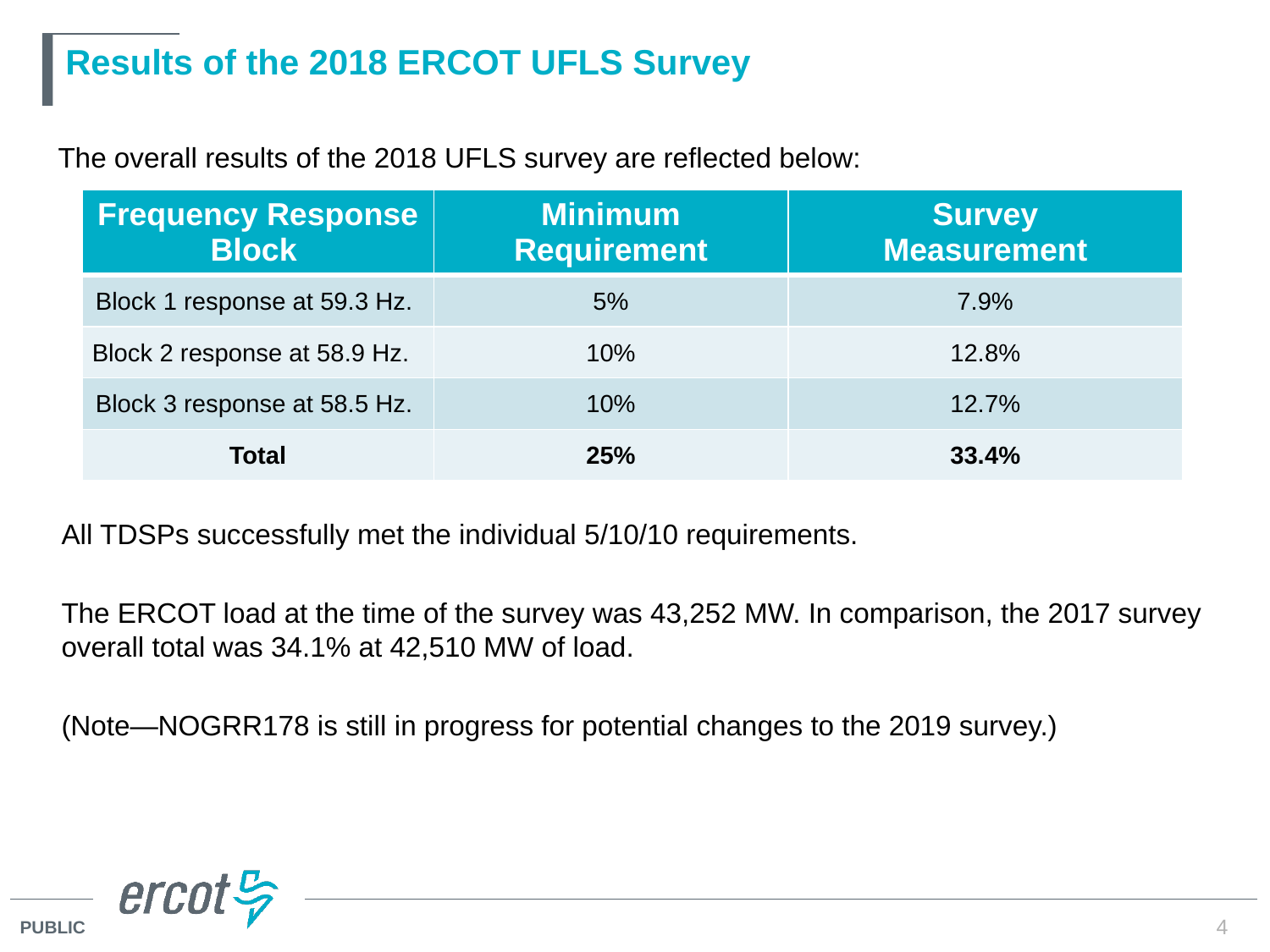

# Results of the 2018 ERCOT UFLS Survey
The overall results of the 2018 UFLS survey are reflected below:
| Frequency Response Block | Minimum Requirement | Survey Measurement |
| --- | --- | --- |
| Block 1 response at 59.3 Hz. | 5% | 7.9% |
| Block 2 response at 58.9 Hz. | 10% | 12.8% |
| Block 3 response at 58.5 Hz. | 10% | 12.7% |
| Total | 25% | 33.4% |

All TDSPs successfully met the individual 5/10/10 requirements.

The ERCOT load at the time of the survey was 43,252 MW. In comparison, the 2017 survey overall total was 34.1% at 42,510 MW of load.

(Note—NOGRR178 is still in progress for potential changes to the 2019 survey.)
4